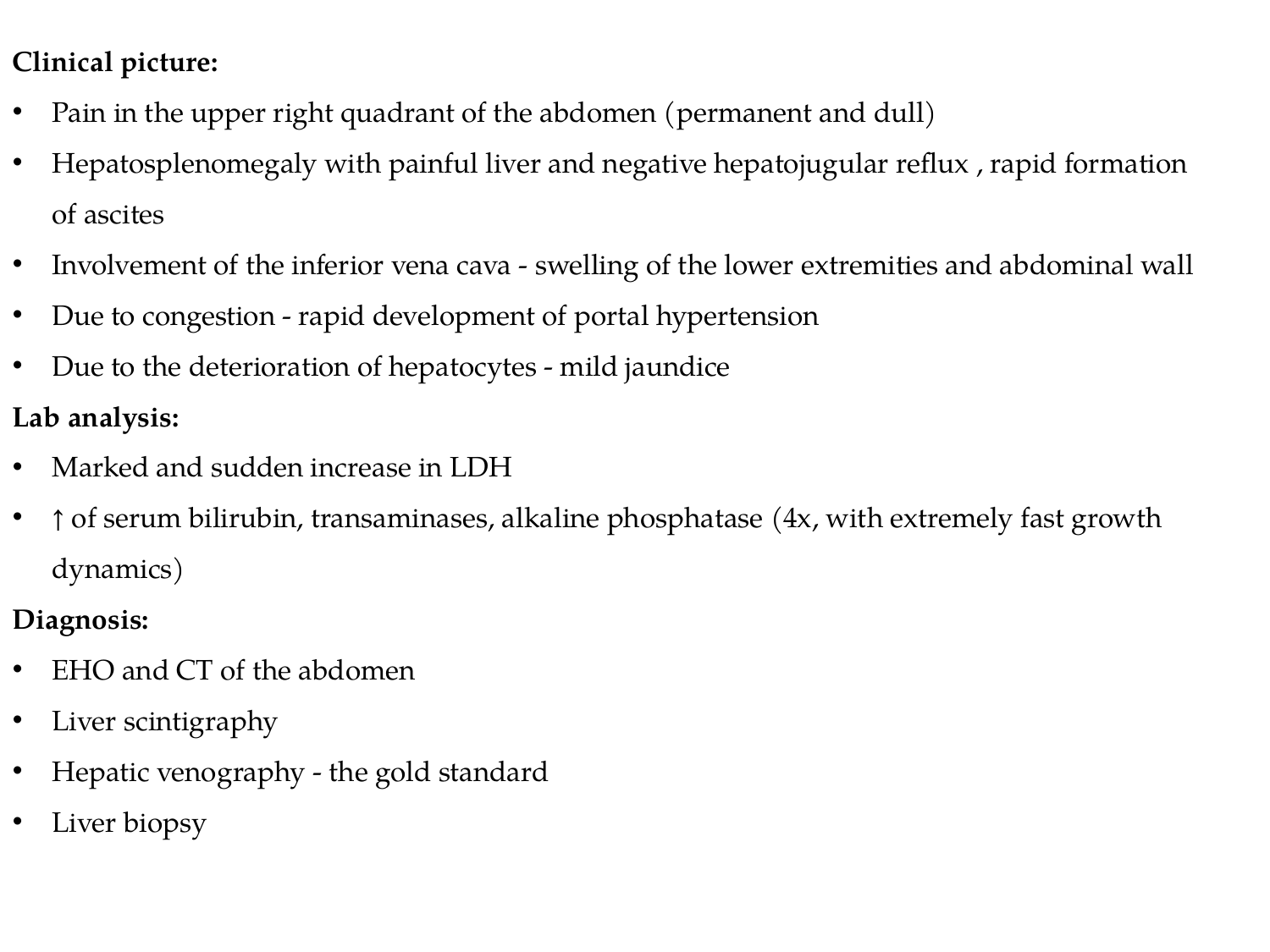

Clinical picture:
Pain in the upper right quadrant of the abdomen (permanent and dull)
Hepatosplenomegaly with painful liver and negative hepatojugular reflux , rapid formation of ascites
Involvement of the inferior vena cava - swelling of the lower extremities and abdominal wall
Due to congestion - rapid development of portal hypertension
Due to the deterioration of hepatocytes - mild jaundice
Lab analysis:
Marked and sudden increase in LDH
↑ of serum bilirubin, transaminases, alkaline phosphatase (4x, with extremely fast growth dynamics)
Diagnosis:
EHO and CT of the abdomen
Liver scintigraphy
Hepatic venography - the gold standard
Liver biopsy